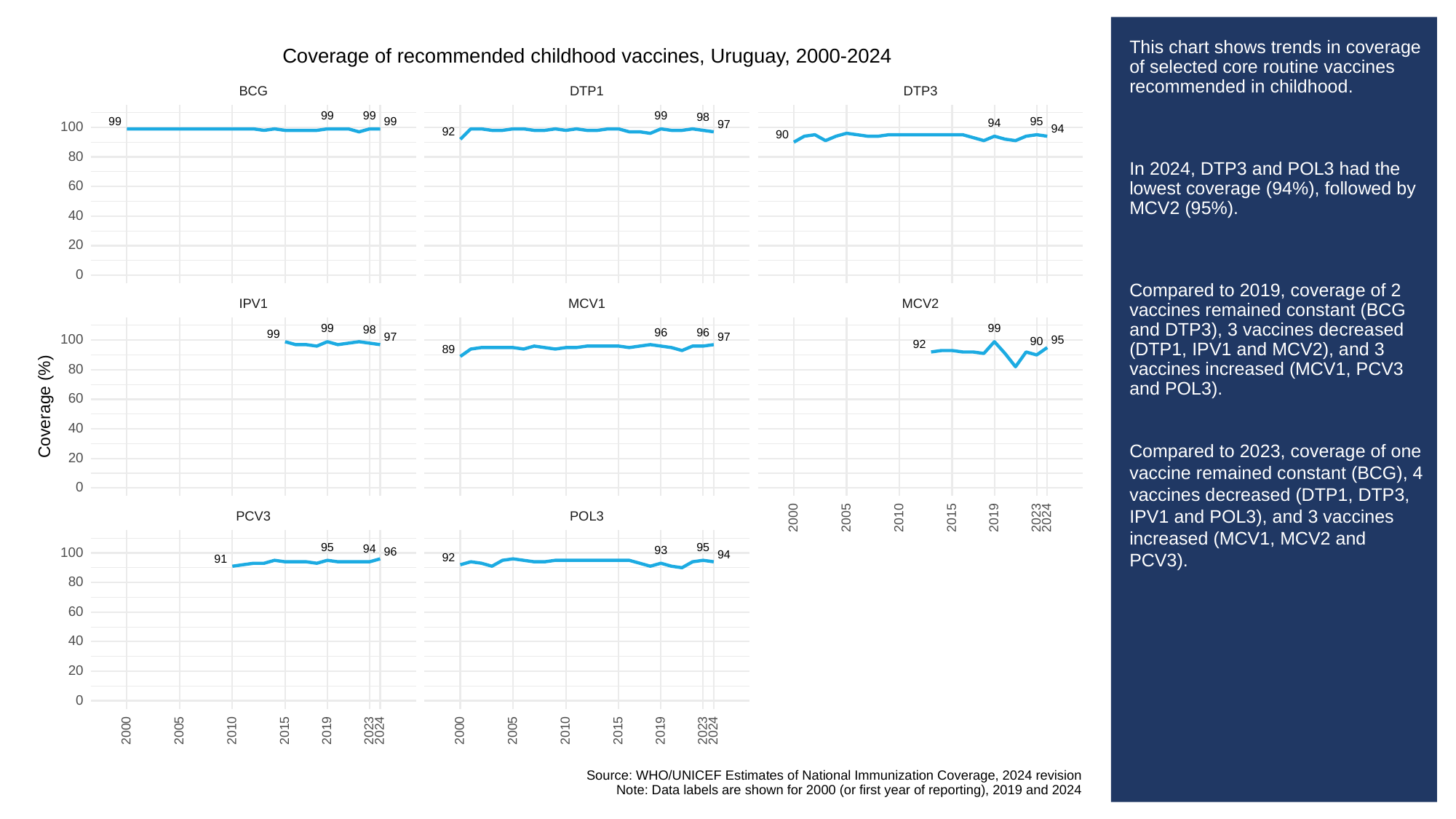

# This chart shows trends in coverage of selected core routine vaccines recommended in childhood.

In 2024, DTP3 and POL3 had the lowest coverage (94%), followed by MCV2 (95%).

Compared to 2019, coverage of 2 vaccines remained constant (BCG and DTP3), 3 vaccines decreased (DTP1, IPV1 and MCV2), and 3 vaccines increased (MCV1, PCV3 and POL3).

Compared to 2023, coverage of one vaccine remained constant (BCG), 4 vaccines decreased (DTP1, DTP3, IPV1 and POL3), and 3 vaccines increased (MCV1, MCV2 and PCV3).

Coverage of recommended childhood vaccines, Uruguay, 2000-2024
BCG
DTP3
DTP1

99
99
99

98
99
99
95
94
97
100
94

92

90

80

60

40

20

0

MCV1
MCV2
IPV1

99
99

98
96
96
99
97
97
100
95
90

92

89

80

60
Coverage (%)

40

20

0

POL3
PCV3
2023
2000
2005
2010
2015
2019
2024

95
95
94
93
96
100
94

92
91

80

60

40

20

0

2023
2023
2000
2005
2010
2015
2019
2024
2000
2005
2010
2015
2019
2024
Source: WHO/UNICEF Estimates of National Immunization Coverage, 2024 revision
Note: Data labels are shown for 2000 (or first year of reporting), 2019 and 2024